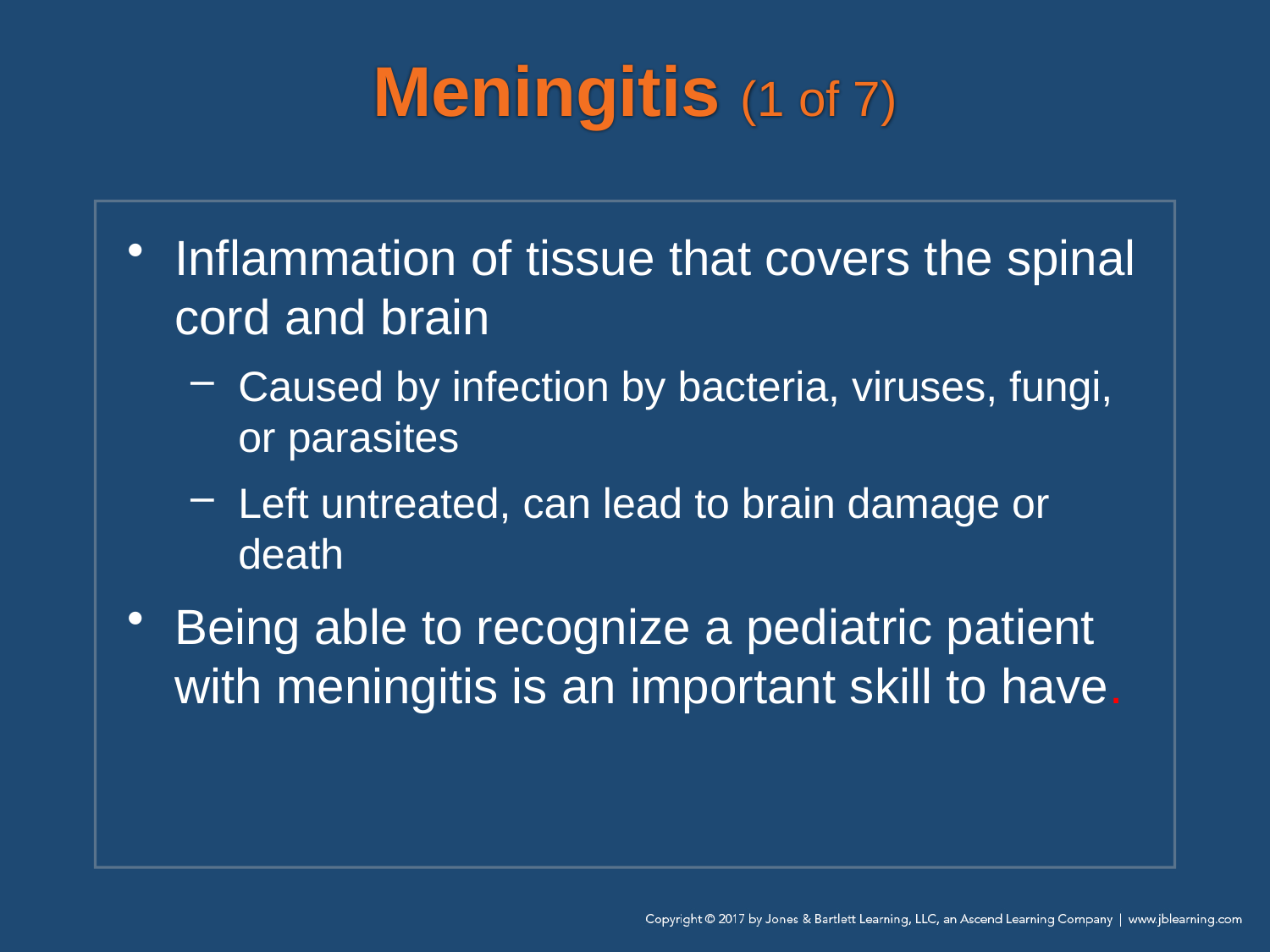

# Meningitis (1 of 7)
Inflammation of tissue that covers the spinal cord and brain
Caused by infection by bacteria, viruses, fungi, or parasites
Left untreated, can lead to brain damage or death
Being able to recognize a pediatric patient with meningitis is an important skill to have.